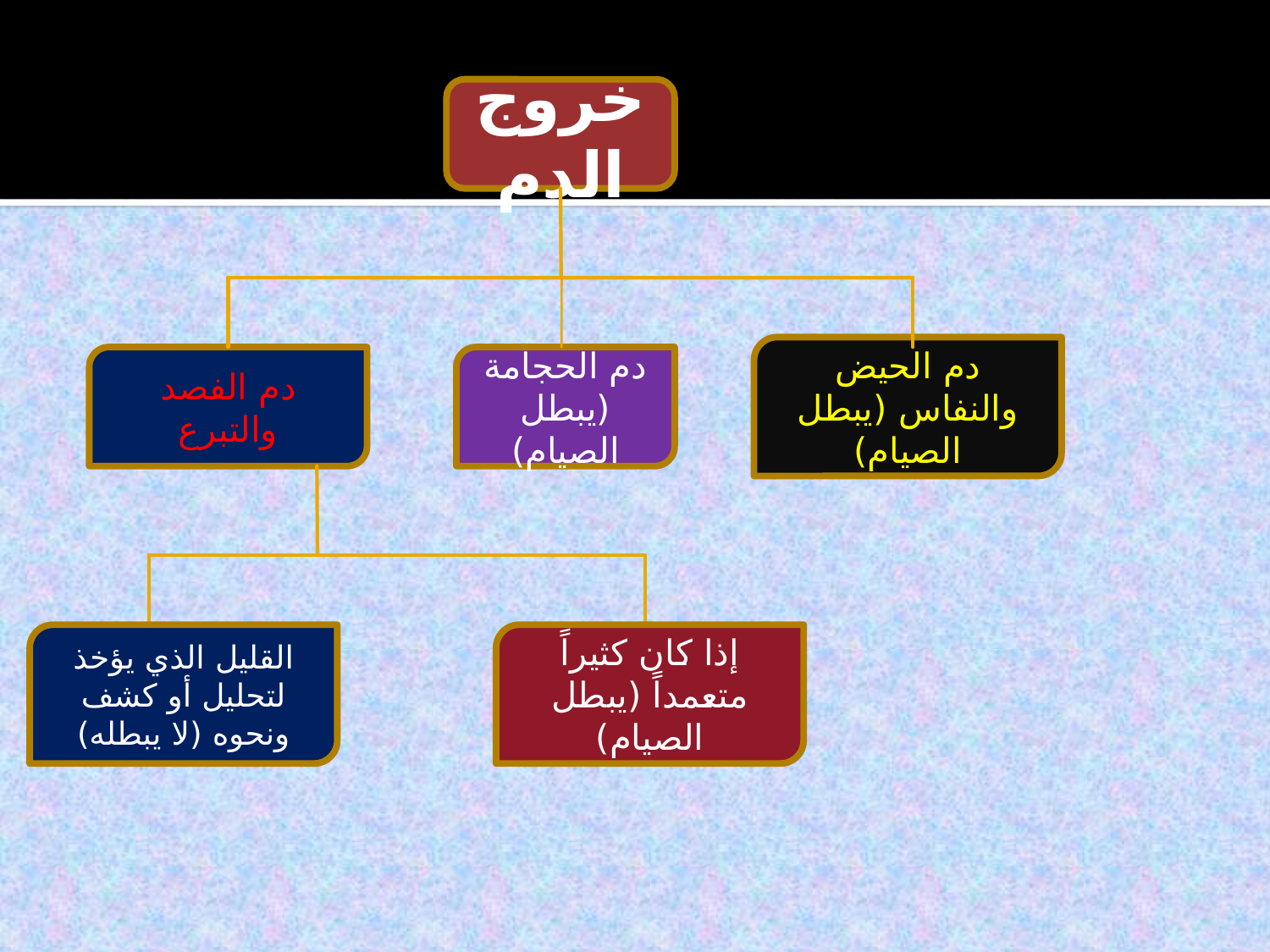

خروج الدم
دم الحيض والنفاس (يبطل الصيام)
دم الفصد والتبرع
دم الحجامة (يبطل الصيام)
القليل الذي يؤخذ لتحليل أو كشف ونحوه (لا يبطله)
إذا كان كثيراً متعمداً (يبطل الصيام)